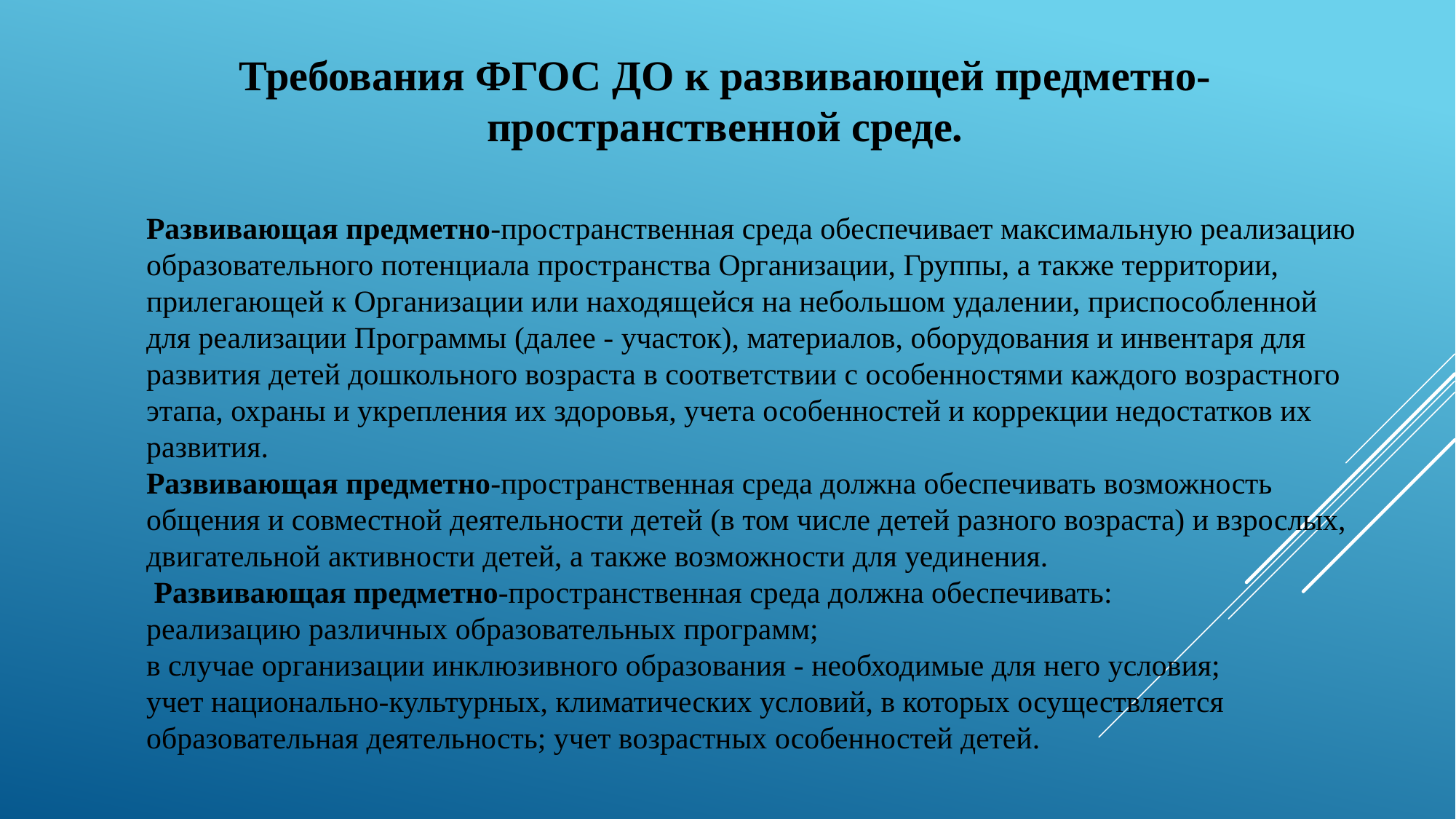

Требования ФГОС ДО к развивающей предметно-пространственной среде.
Развивающая предметно-пространственная среда обеспечивает максимальную реализацию образовательного потенциала пространства Организации, Группы, а также территории, прилегающей к Организации или находящейся на небольшом удалении, приспособленной для реализации Программы (далее - участок), материалов, оборудования и инвентаря для развития детей дошкольного возраста в соответствии с особенностями каждого возрастного этапа, охраны и укрепления их здоровья, учета особенностей и коррекции недостатков их развития.
Развивающая предметно-пространственная среда должна обеспечивать возможность общения и совместной деятельности детей (в том числе детей разного возраста) и взрослых, двигательной активности детей, а также возможности для уединения.
 Развивающая предметно-пространственная среда должна обеспечивать:
реализацию различных образовательных программ;
в случае организации инклюзивного образования - необходимые для него условия;
учет национально-культурных, климатических условий, в которых осуществляется образовательная деятельность; учет возрастных особенностей детей.